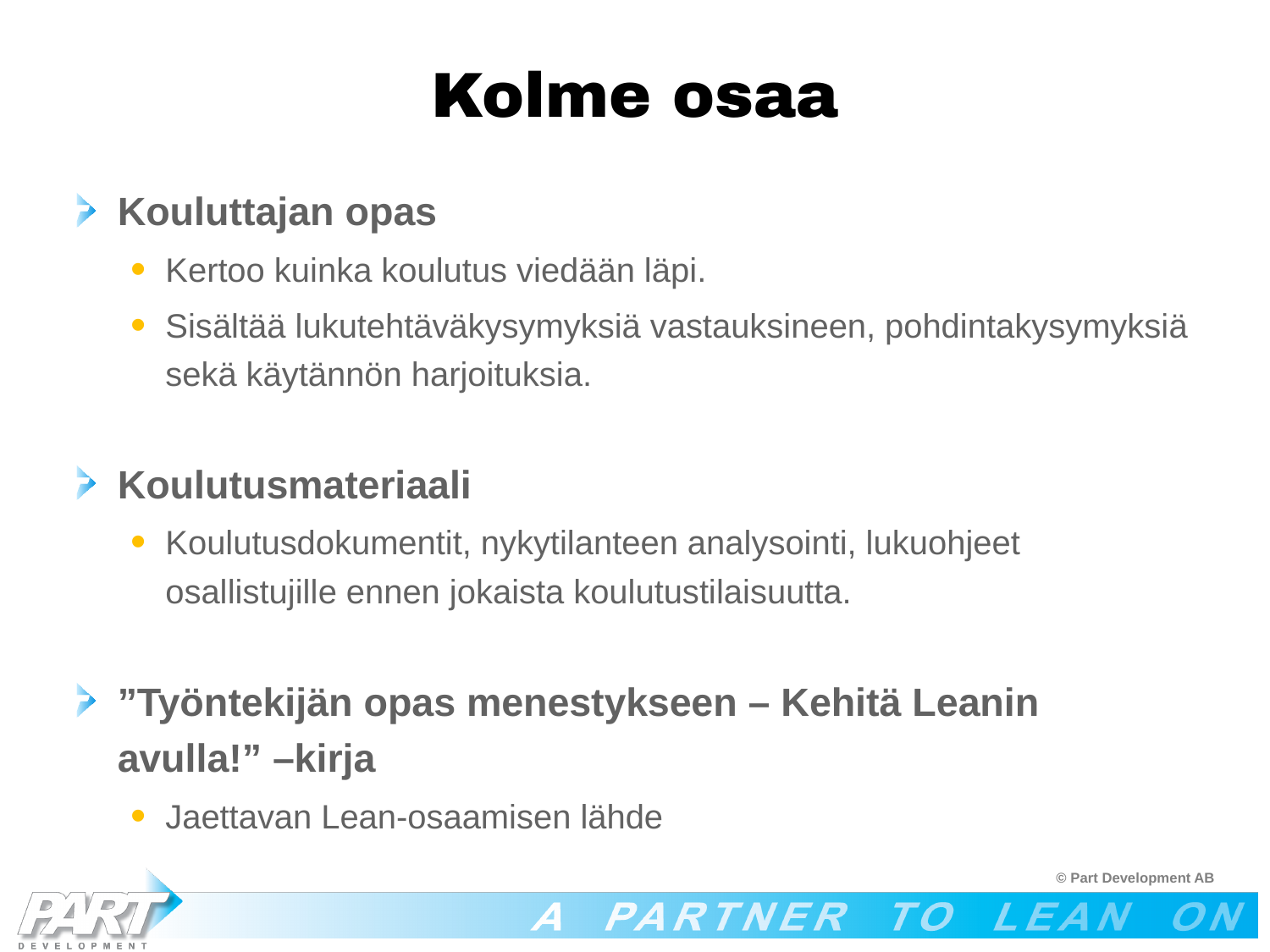

# Kolme osaa
Kouluttajan opas
Kertoo kuinka koulutus viedään läpi.
Sisältää lukutehtäväkysymyksiä vastauksineen, pohdintakysymyksiä sekä käytännön harjoituksia.
Koulutusmateriaali
Koulutusdokumentit, nykytilanteen analysointi, lukuohjeet osallistujille ennen jokaista koulutustilaisuutta.
”Työntekijän opas menestykseen – Kehitä Leanin avulla!” –kirja
Jaettavan Lean-osaamisen lähde